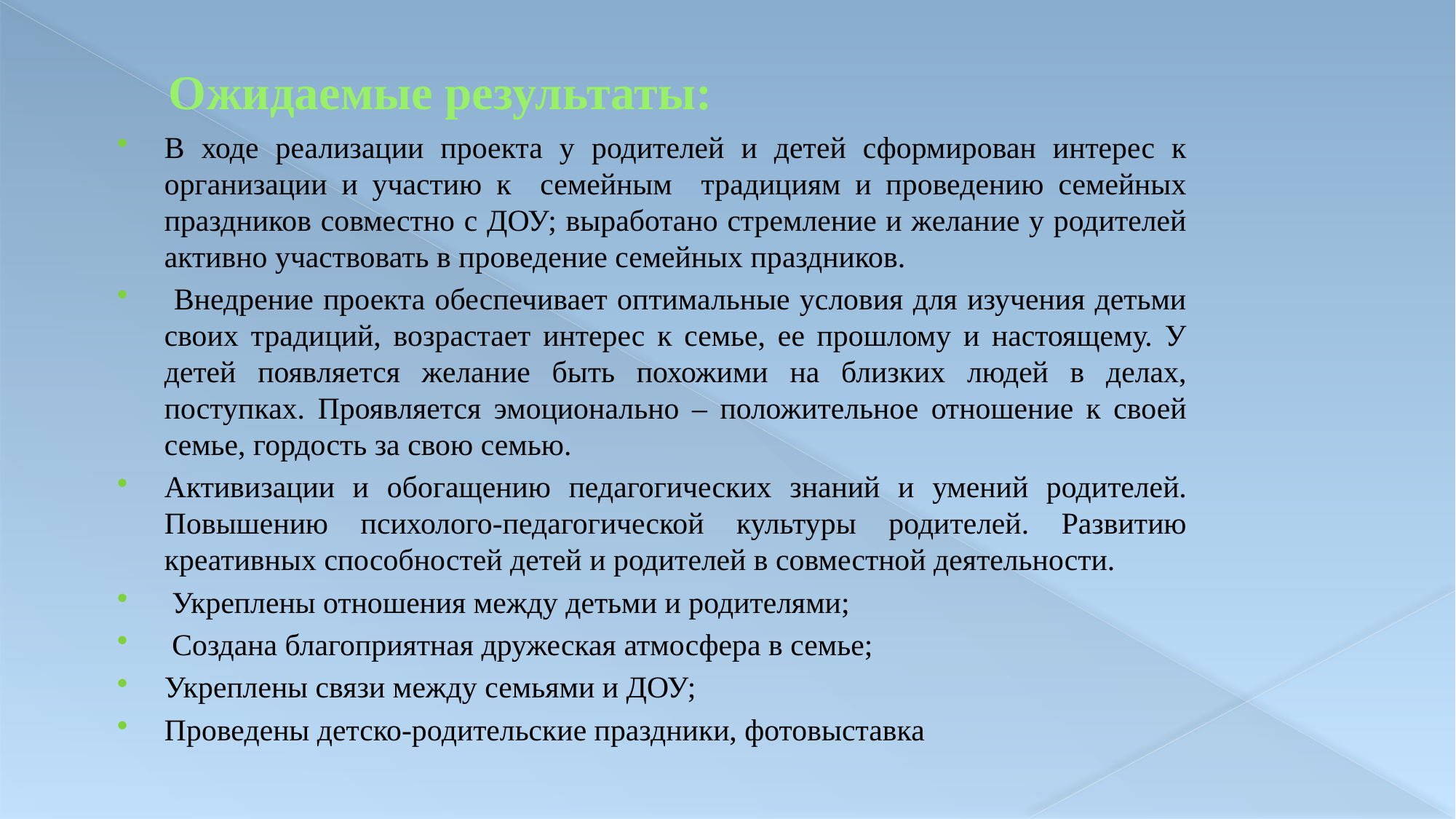

# Ожидаемые результаты:
В ходе реализации проекта у родителей и детей сформирован интерес к организации и участию к  семейным  традициям и проведению семейных праздников совместно с ДОУ; выработано стремление и желание у родителей активно участвовать в проведение семейных праздников.
 Внедрение проекта обеспечивает оптимальные условия для изучения детьми своих традиций, возрастает интерес к семье, ее прошлому и настоящему. У детей появляется желание быть похожими на близких людей в делах, поступках. Проявляется эмоционально – положительное отношение к своей семье, гордость за свою семью.
Активизации и обогащению педагогических знаний и умений родителей. Повышению психолого-педагогической культуры родителей. Развитию креативных способностей детей и родителей в совместной деятельности.
 Укреплены отношения между детьми и родителями;
 Создана благоприятная дружеская атмосфера в семье;
Укреплены связи между семьями и ДОУ;
Проведены детско-родительские праздники, фотовыставка